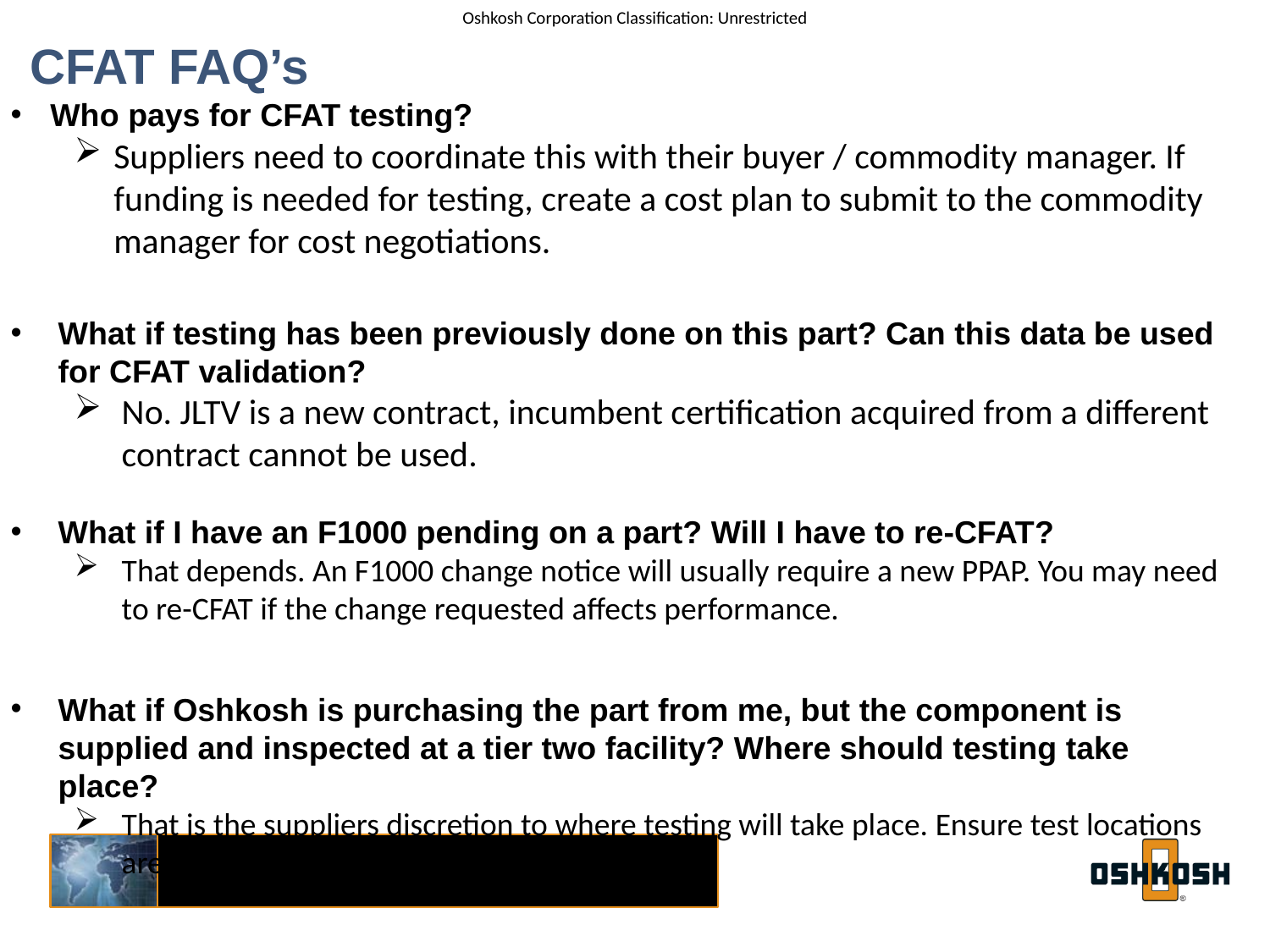

# CFAT FAQ’s
Who pays for CFAT testing?
Suppliers need to coordinate this with their buyer / commodity manager. If funding is needed for testing, create a cost plan to submit to the commodity manager for cost negotiations.
What if testing has been previously done on this part? Can this data be used for CFAT validation?
No. JLTV is a new contract, incumbent certification acquired from a different contract cannot be used.

What if I have an F1000 pending on a part? Will I have to re-CFAT?
That depends. An F1000 change notice will usually require a new PPAP. You may need to re-CFAT if the change requested affects performance.

What if Oshkosh is purchasing the part from me, but the component is supplied and inspected at a tier two facility? Where should testing take place?
That is the suppliers discretion to where testing will take place. Ensure test locations are documented on the plan.